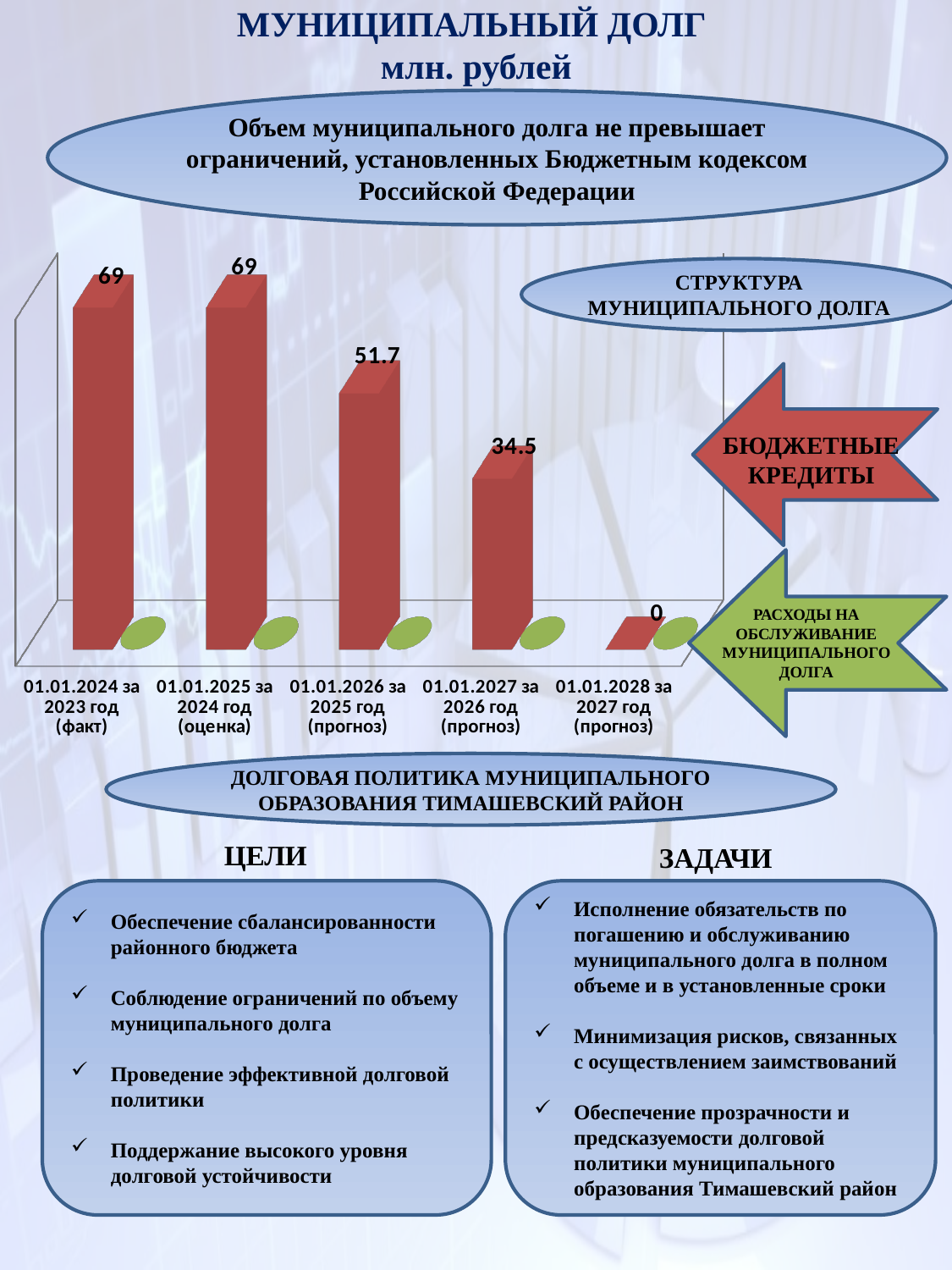

# МУНИЦИПАЛЬНЫЙ ДОЛГ млн. рублей
Объем муниципального долга не превышает ограничений, установленных Бюджетным кодексом Российской Федерации

[unsupported chart]

СТРУКТУРА МУНИЦИПАЛЬНОГО ДОЛГА

БЮДЖЕТНЫЕ КРЕДИТЫ

РАСХОДЫ НА ОБСЛУЖИВАНИЕ МУНИЦИПАЛЬНОГО ДОЛГА
ДОЛГОВАЯ ПОЛИТИКА МУНИЦИПАЛЬНОГО ОБРАЗОВАНИЯ ТИМАШЕВСКИЙ РАЙОН
ЦЕЛИ
ЗАДАЧИ
Обеспечение сбалансированности районного бюджета

Соблюдение ограничений по объему муниципального долга

Проведение эффективной долговой политики

Поддержание высокого уровня долговой устойчивости
Исполнение обязательств по погашению и обслуживанию муниципального долга в полном объеме и в установленные сроки

Минимизация рисков, связанных с осуществлением заимствований

Обеспечение прозрачности и предсказуемости долговой политики муниципального образования Тимашевский район